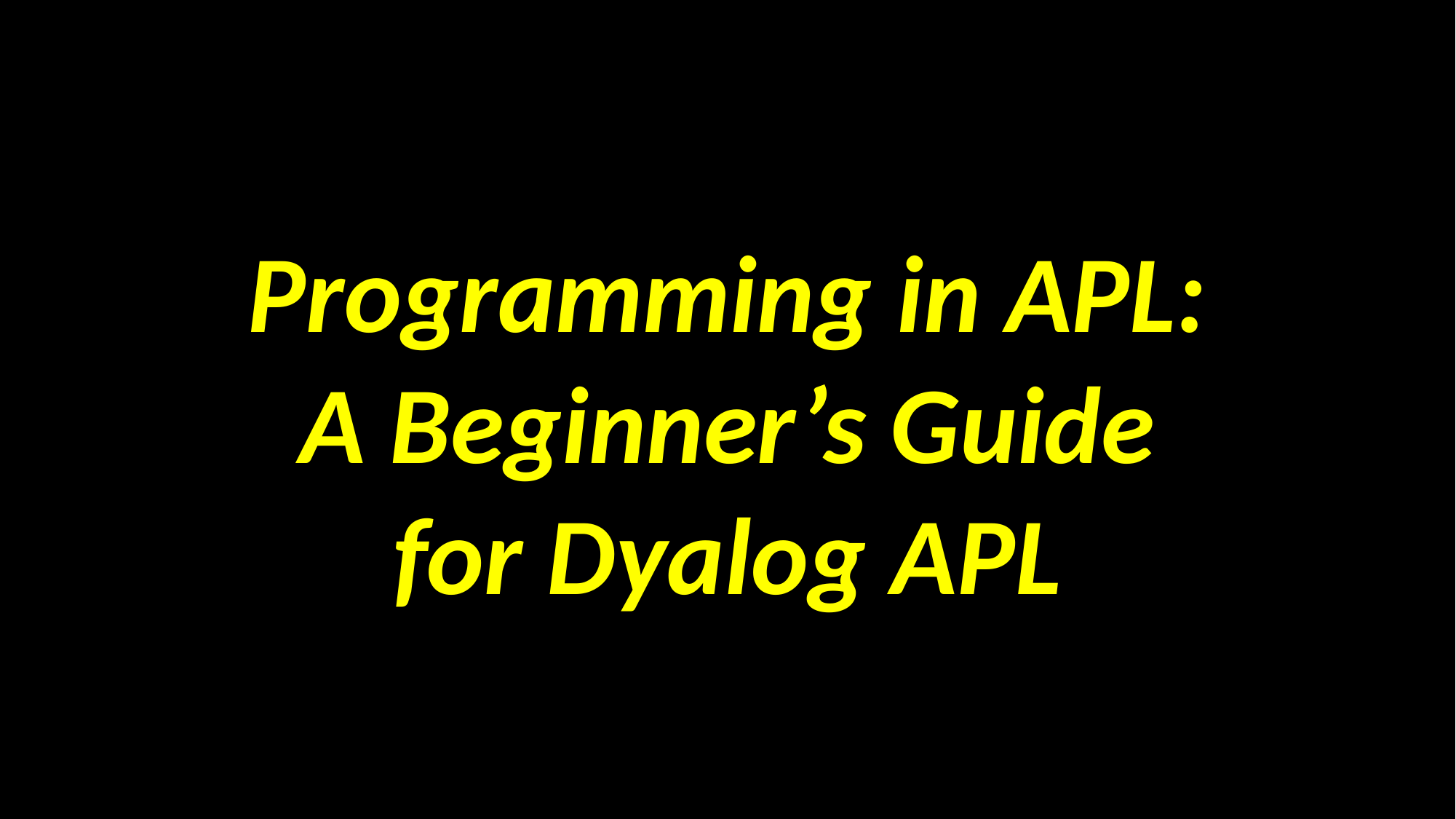

Programming in APL:
A Beginner’s Guide
for Dyalog APL